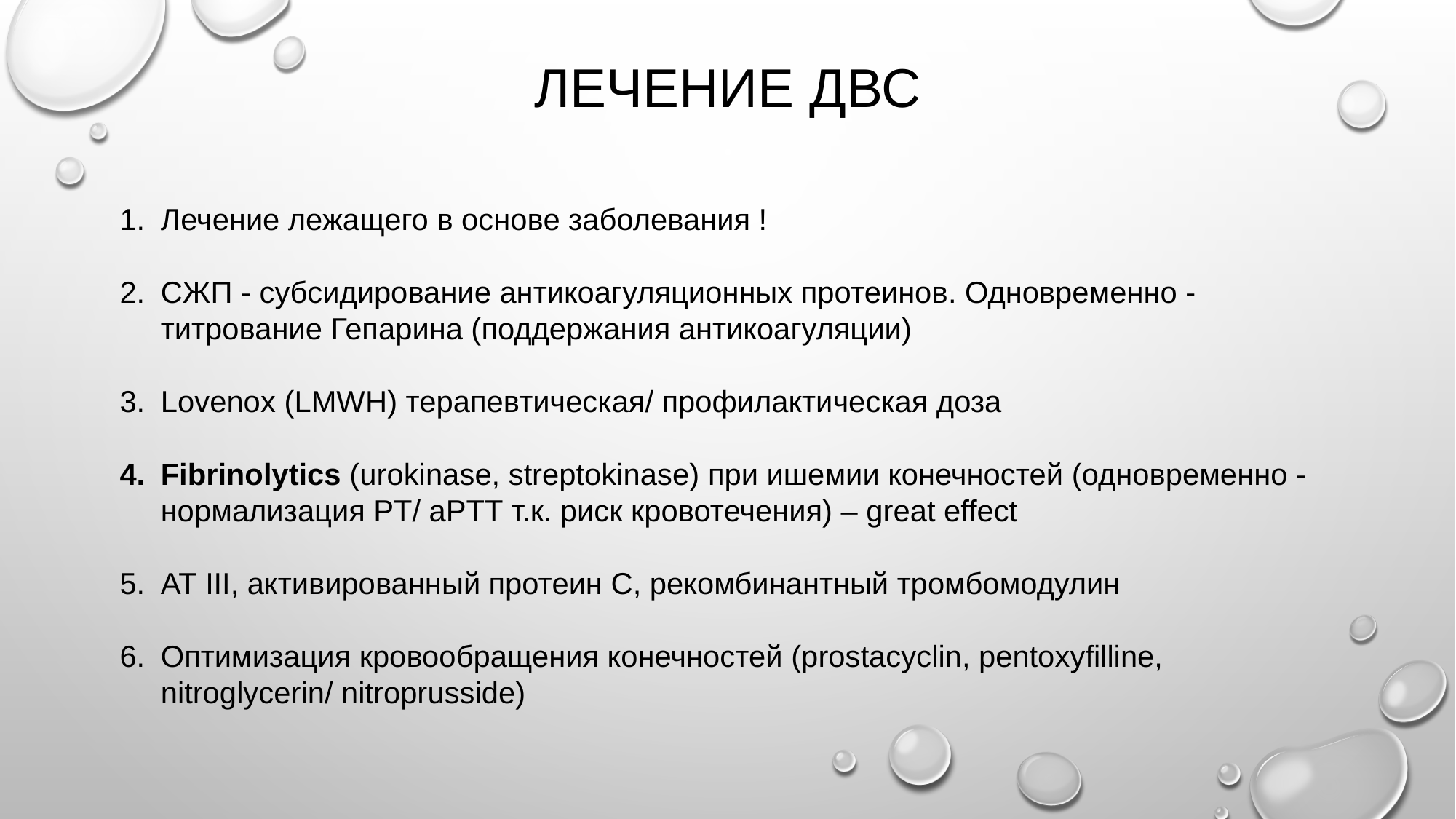

# Лечение ДВС
Лечение лежащего в основе заболевания !

СЖП - субсидирование антикоагуляционных протеинов. Одновременно - титрование Гепарина (поддержания антикоагуляции)

Lovenox (LMWH) терапевтическая/ профилактическая доза

Fibrinolytics (urokinase, streptokinase) при ишемии конечностей (одновременно - нормализация PT/ aPTT т.к. риск кровотечения) – great effect

АТ III, активированный протеин C, рекомбинантный тромбомодулин

Оптимизация кровообращения конечностей (prostacyclin, pentoxyfilline, nitroglycerin/ nitroprusside)